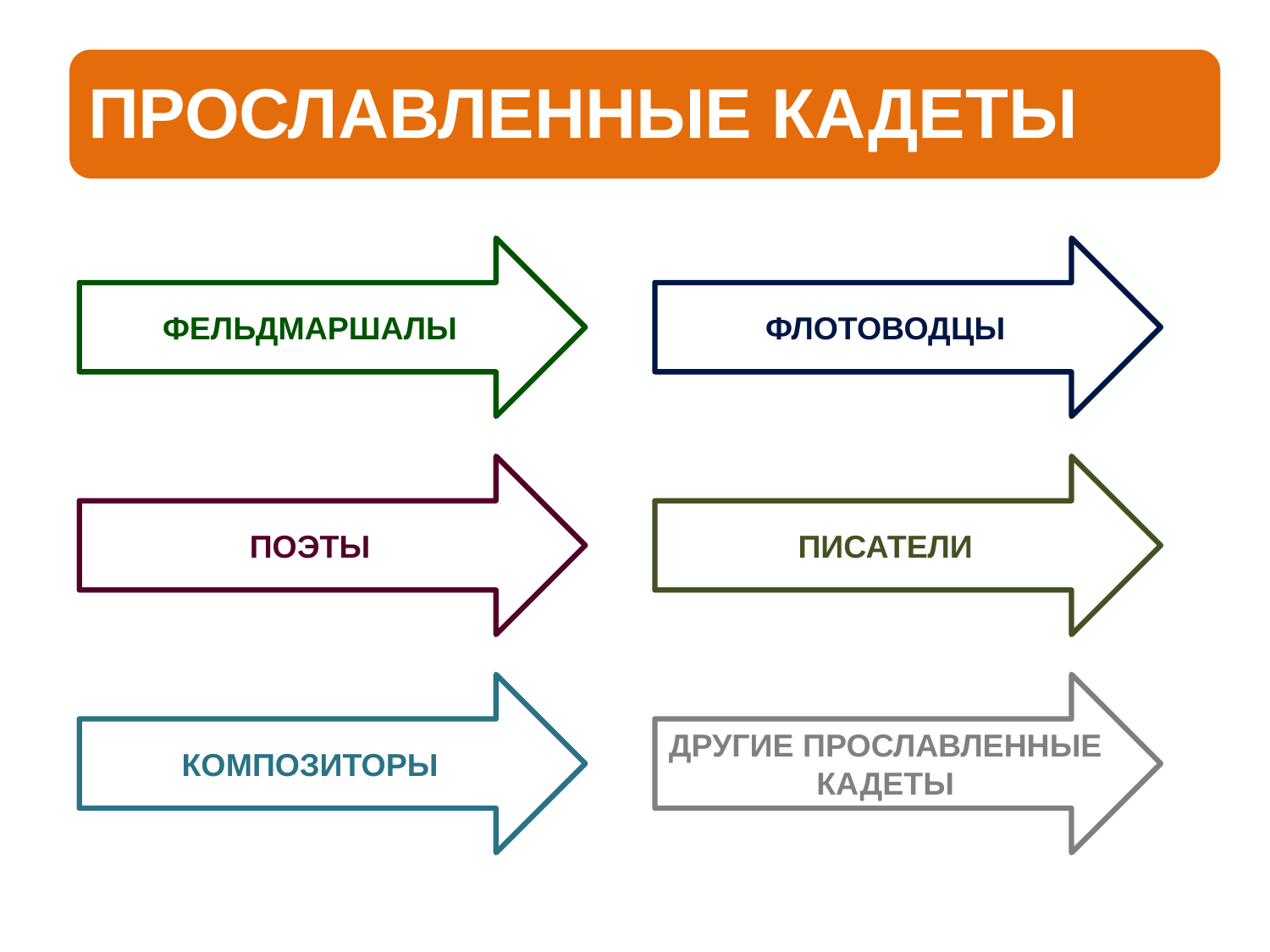

ПРОСЛАВЛЕННЫЕ КАДЕТЫ
ФЕЛЬДМАРШАЛЫ
ФЛОТОВОДЦЫ
ПОЭТЫ
ПИСАТЕЛИ
КОМПОЗИТОРЫ
ДРУГИЕ ПРОСЛАВЛЕННЫЕ КАДЕТЫ